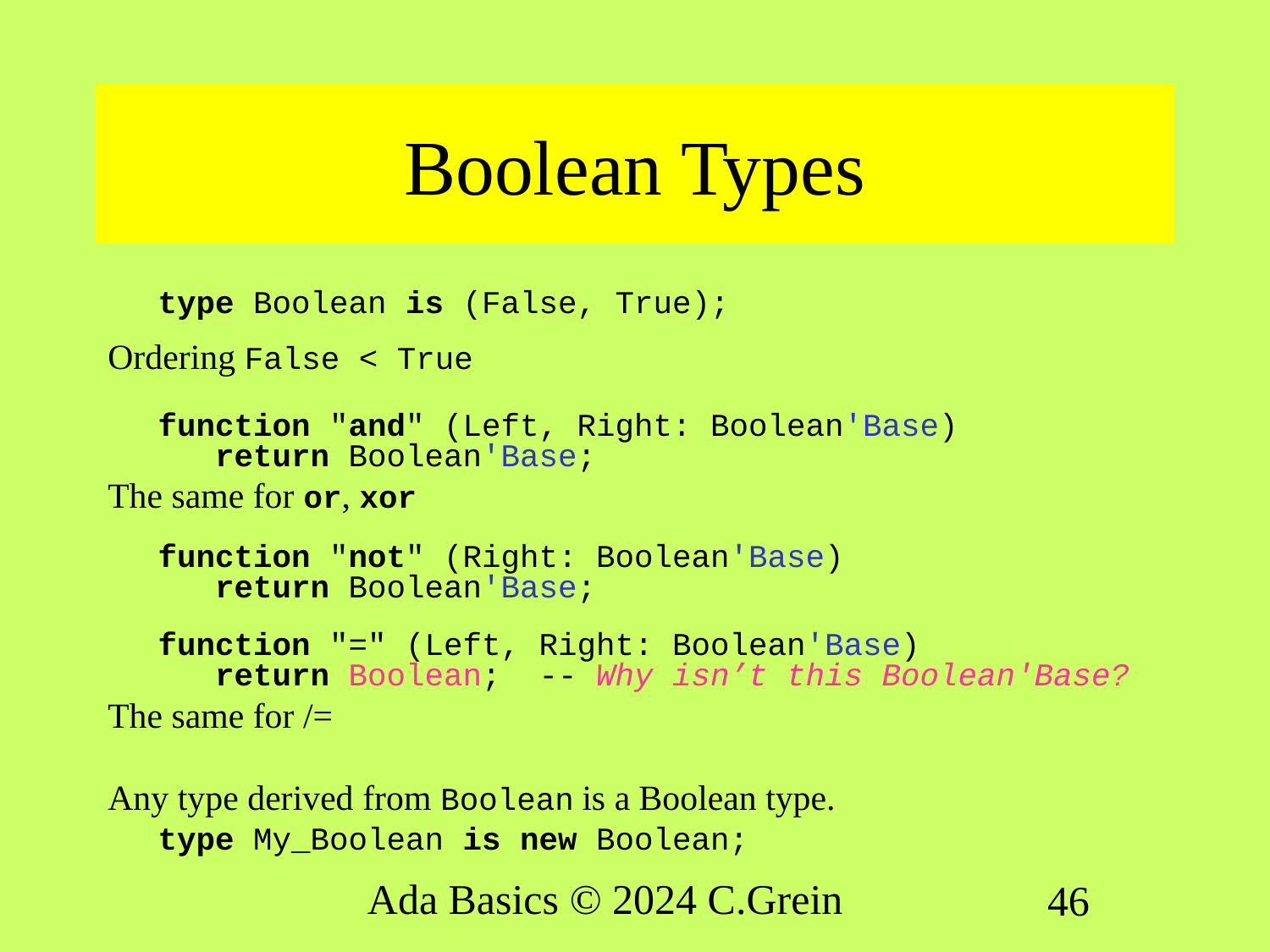

# Boolean Types
type Boolean is (False, True);
Ordering False < True

function "and" (Left, Right: Boolean'Base)
   return Boolean'Base;
The same for or, xor

function "not" (Right: Boolean'Base)
   return Boolean'Base;

function "=" (Left, Right: Boolean'Base)
   return Boolean;  -- Why isn’t this Boolean'Base?
The same for /=

Any type derived from Boolean is a Boolean type.
type My_Boolean is new Boolean;

Ada Basics © 2024 C.Grein
46